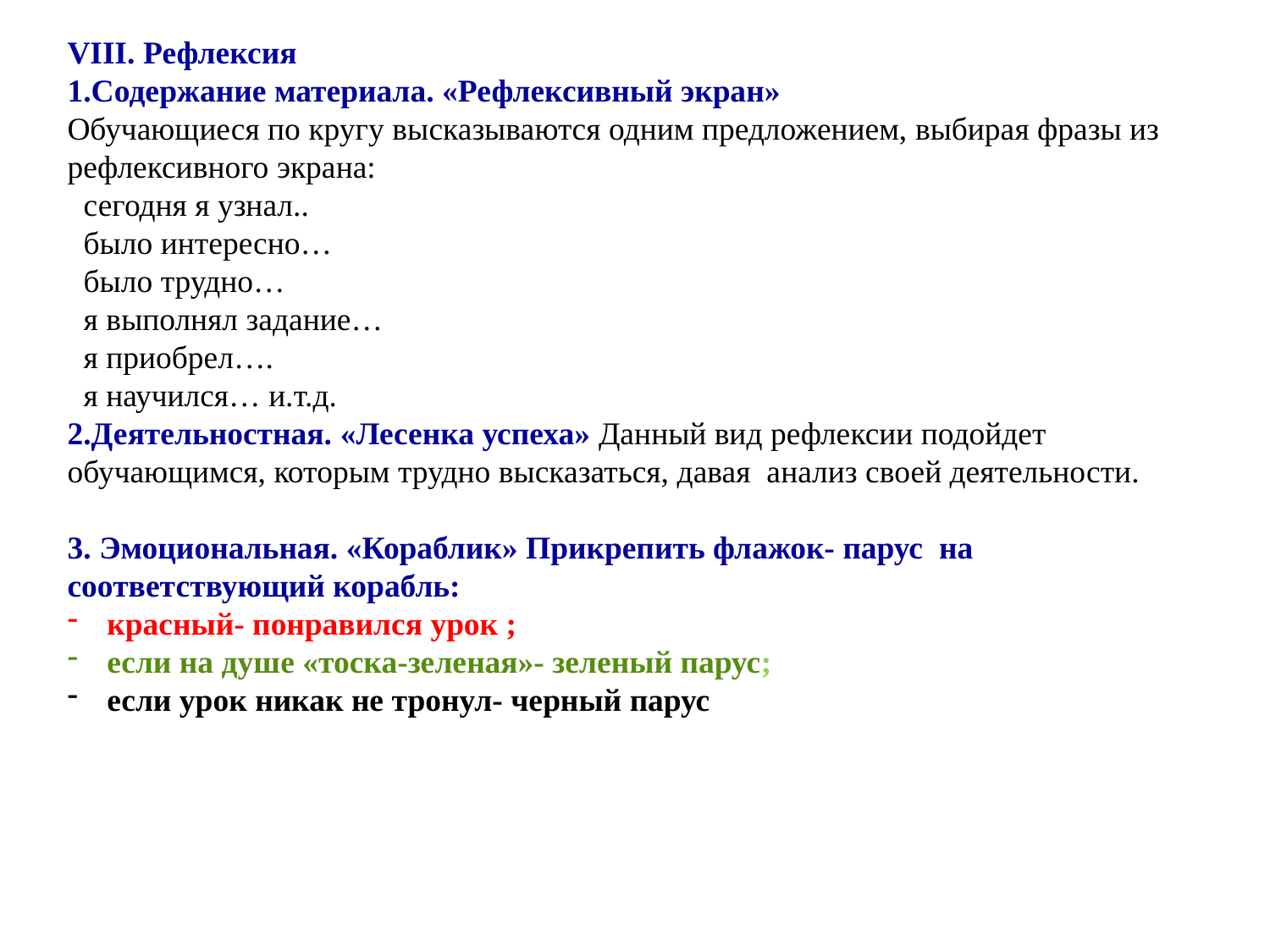

VIII. Рефлексия
1.Содержание материала. «Рефлексивный экран»
Обучающиеся по кругу высказываются одним предложением, выбирая фразы из рефлексивного экрана:
  сегодня я узнал..
  было интересно…
  было трудно…
  я выполнял задание…
  я приобрел….
  я научился… и.т.д.
2.Деятельностная. «Лесенка успеха» Данный вид рефлексии подойдет обучающимся, которым трудно высказаться, давая  анализ своей деятельности.

3. Эмоциональная. «Кораблик» Прикрепить флажок- парус  на  соответствующий корабль:
красный- понравился урок ;
если на душе «тоска-зеленая»- зеленый парус;
если урок никак не тронул- черный парус